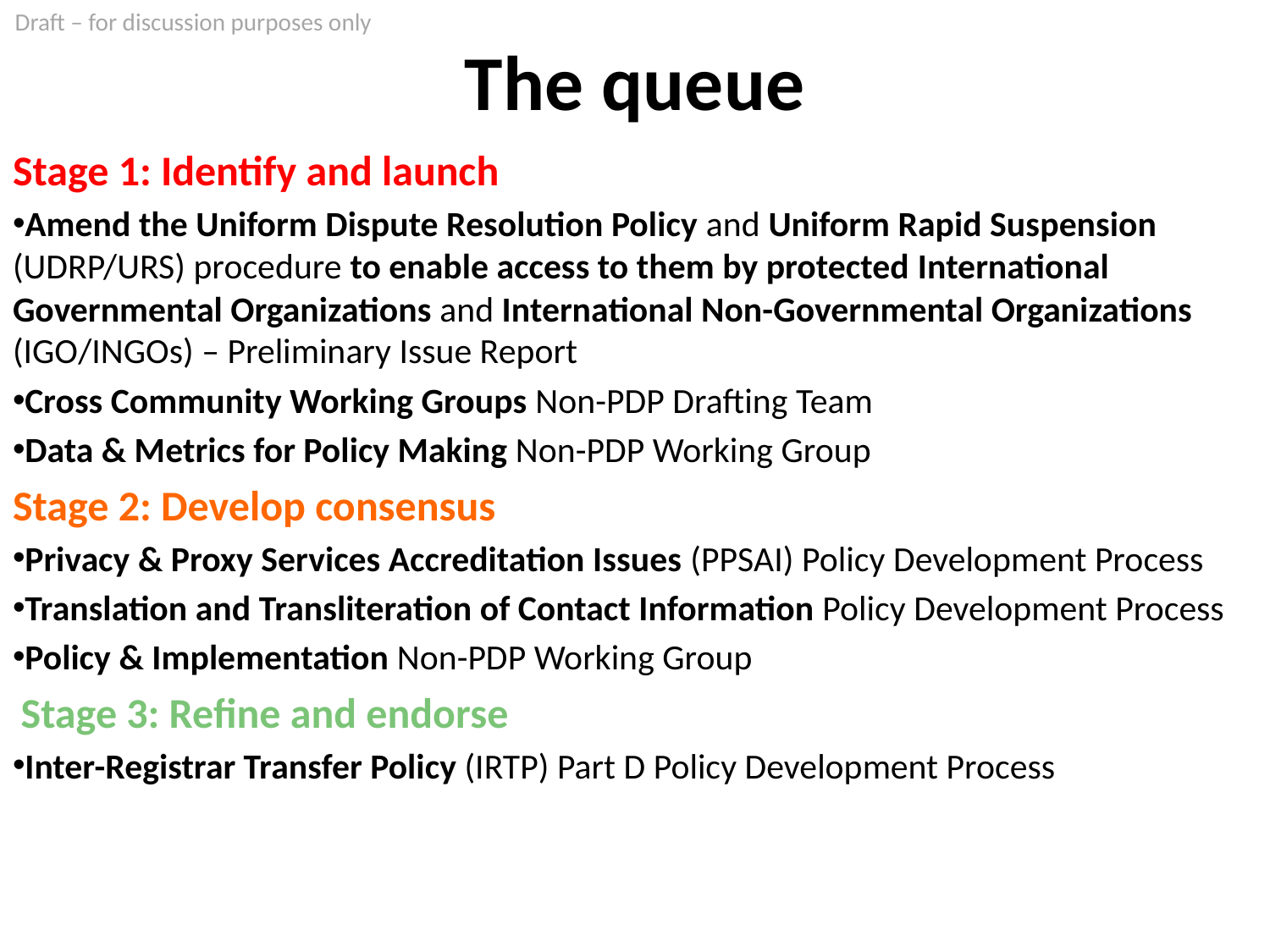

# The queue
Stage 1: Identify and launch
Amend the Uniform Dispute Resolution Policy and Uniform Rapid Suspension (UDRP/URS) procedure to enable access to them by protected International Governmental Organizations and International Non-Governmental Organizations (IGO/INGOs) – Preliminary Issue Report
Cross Community Working Groups Non-PDP Drafting Team
Data & Metrics for Policy Making Non-PDP Working Group
Stage 2: Develop consensus
Privacy & Proxy Services Accreditation Issues (PPSAI) Policy Development Process
Translation and Transliteration of Contact Information Policy Development Process
Policy & Implementation Non-PDP Working Group
 Stage 3: Refine and endorse
Inter-Registrar Transfer Policy (IRTP) Part D Policy Development Process